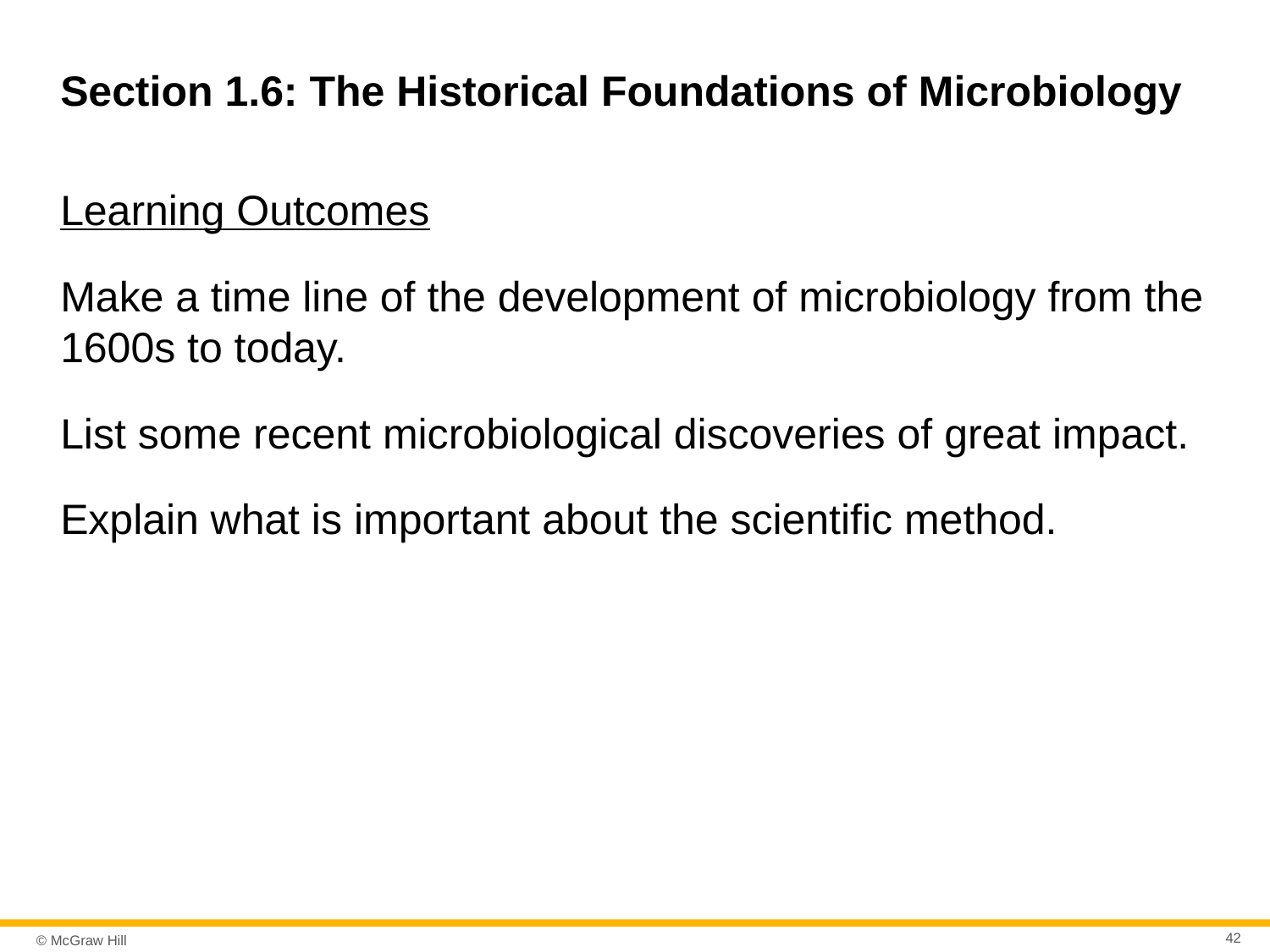

# Section 1.6: The Historical Foundations of Microbiology
Learning Outcomes
Make a time line of the development of microbiology from the 1600s to today.
List some recent microbiological discoveries of great impact.
Explain what is important about the scientific method.